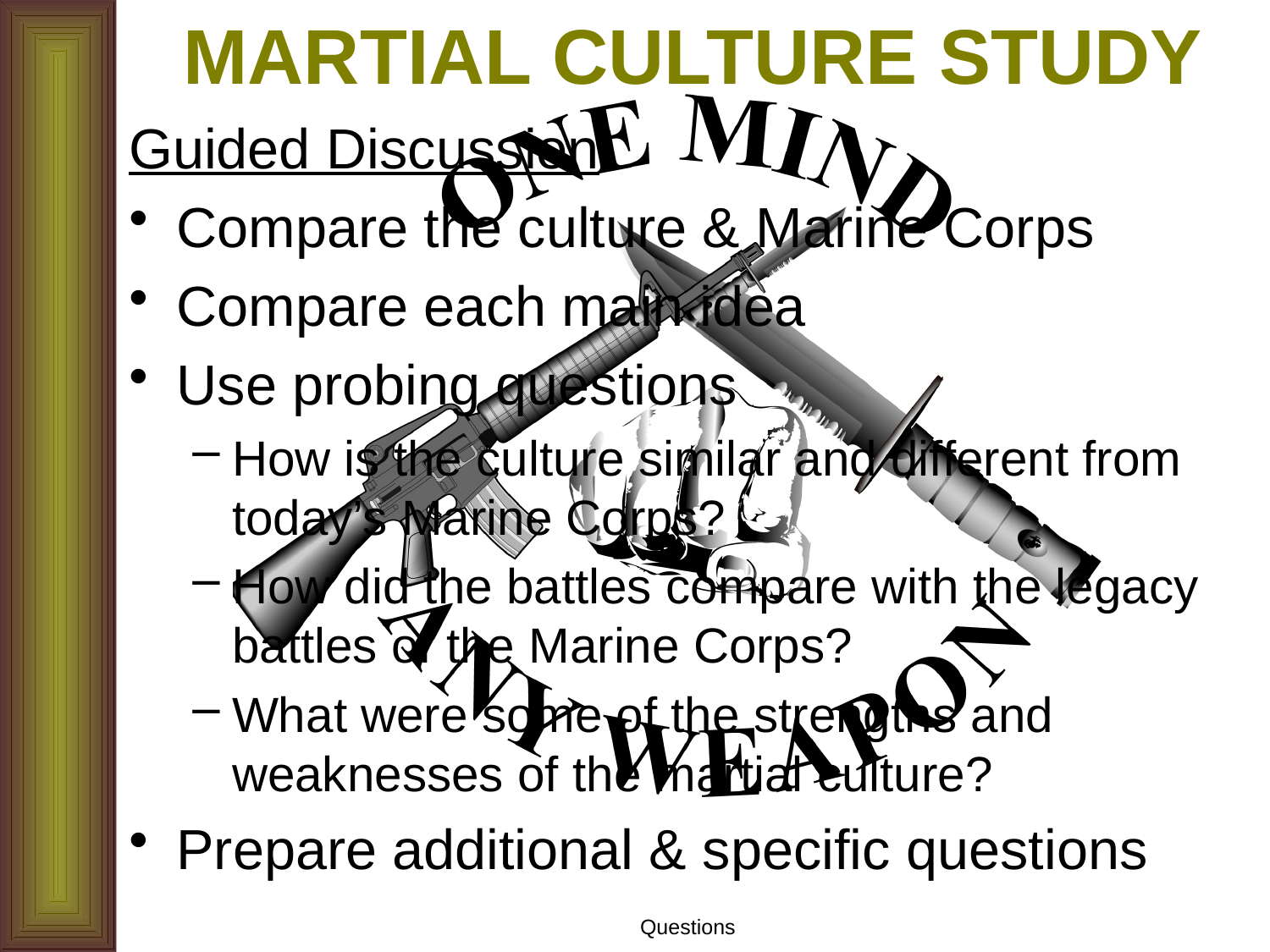

# MARTIAL CULTURE STUDY
Guided Discussion
Compare the culture & Marine Corps
Compare each main idea
Use probing questions
How is the culture similar and different from today’s Marine Corps?
How did the battles compare with the legacy battles of the Marine Corps?
What were some of the strengths and weaknesses of the martial culture?
Prepare additional & specific questions
Questions